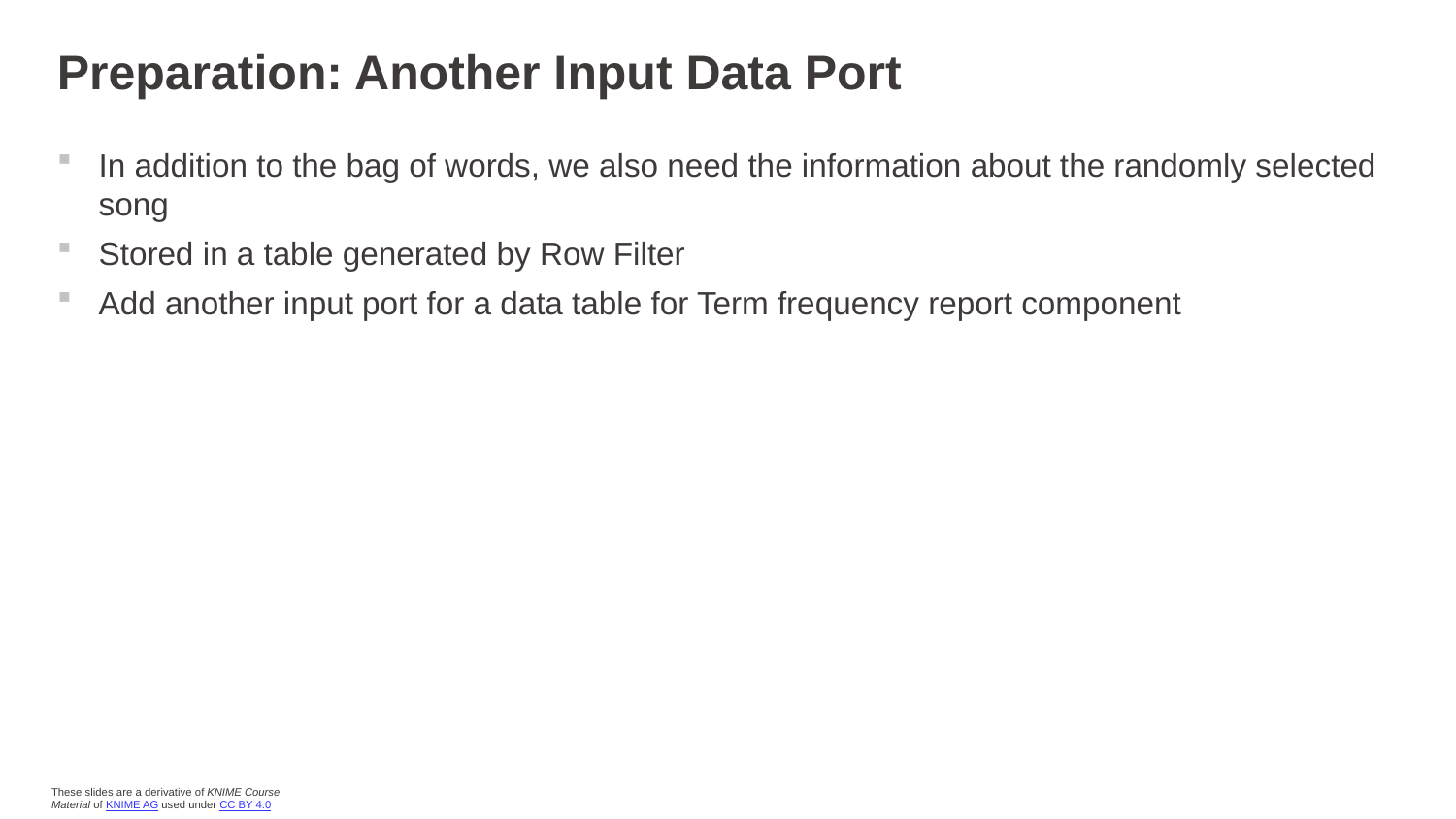

# Preparation: Another Input Data Port
In addition to the bag of words, we also need the information about the randomly selected song
Stored in a table generated by Row Filter
Add another input port for a data table for Term frequency report component